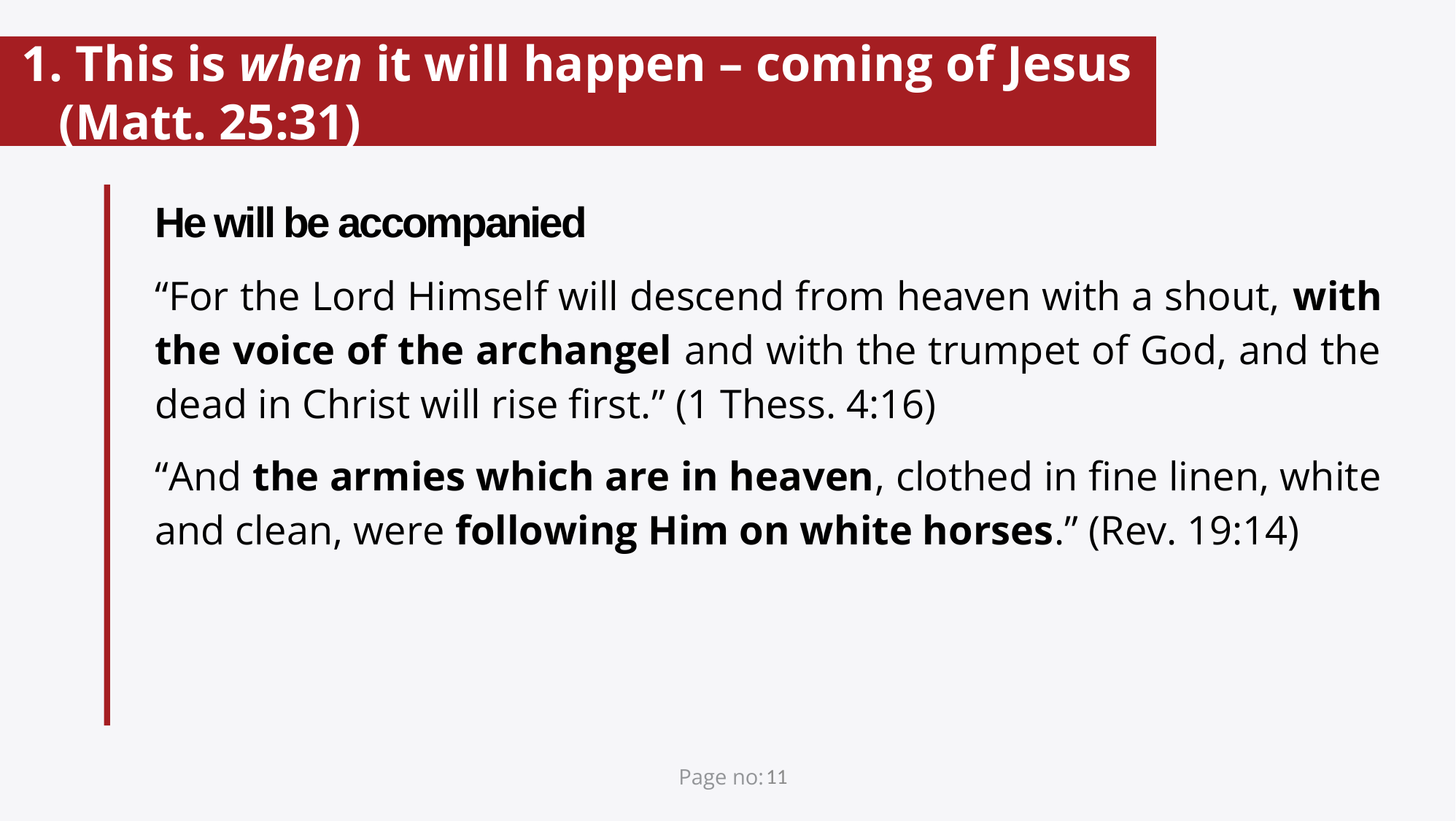

# 1. This is when it will happen – coming of Jesus (Matt. 25:31)
He will be accompanied
“For the Lord Himself will descend from heaven with a shout, with the voice of the archangel and with the trumpet of God, and the dead in Christ will rise first.” (1 Thess. 4:16)
“And the armies which are in heaven, clothed in fine linen, white and clean, were following Him on white horses.” (Rev. 19:14)